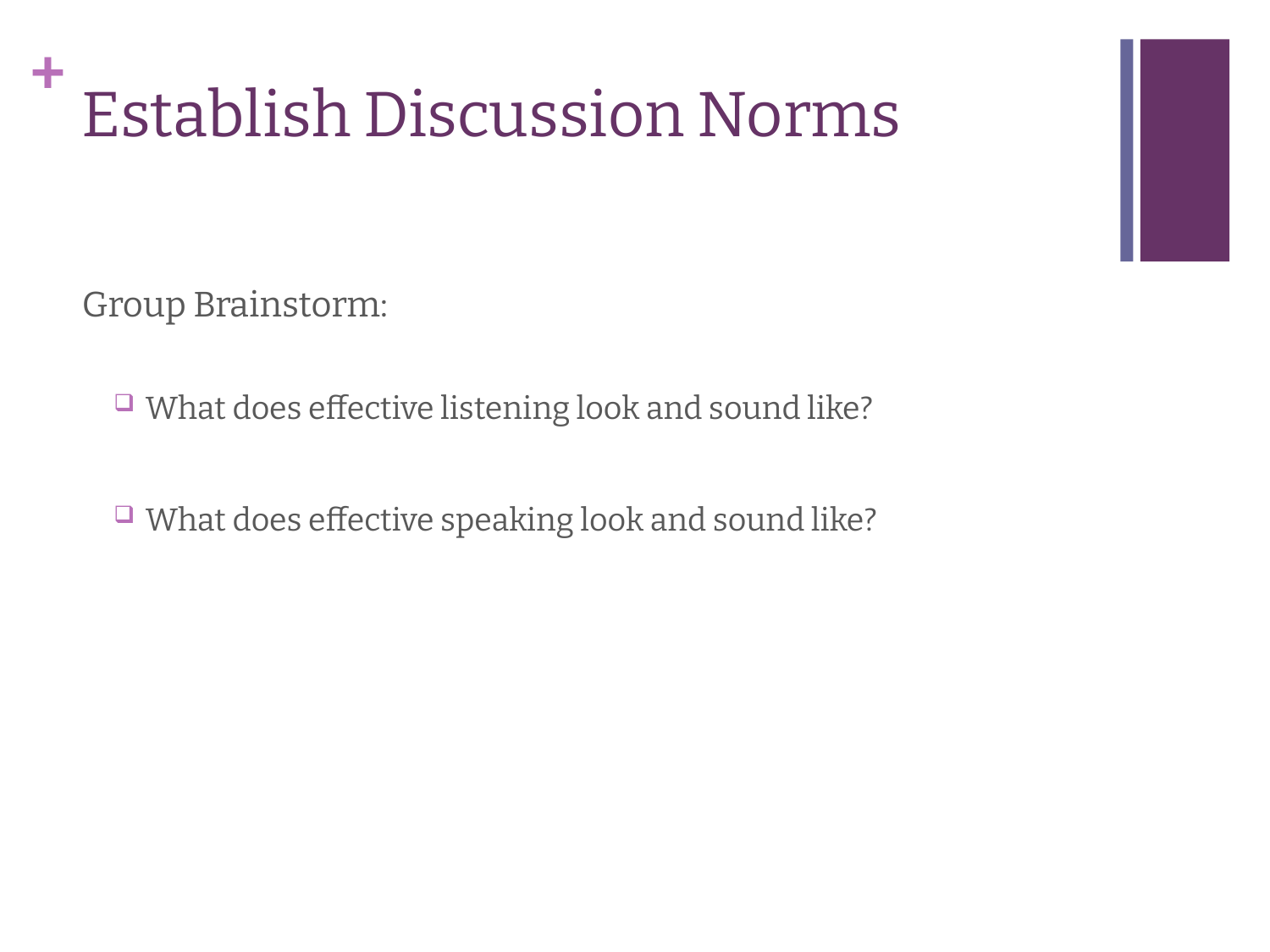

# Establish Discussion Norms
Group Brainstorm:

What does effective listening look and sound like?

What does effective speaking look and sound like?